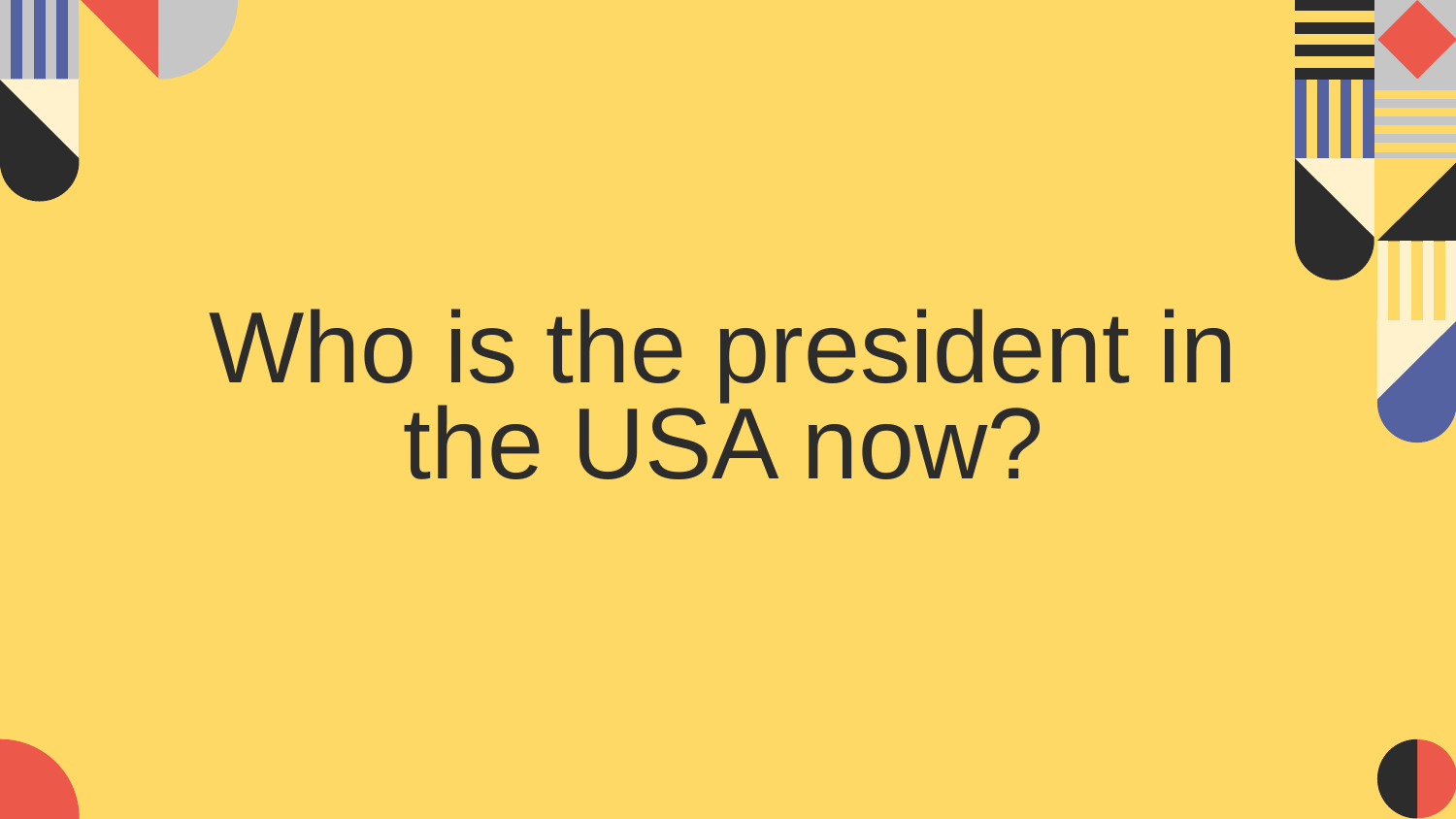

Who is the president in the USA now?

#